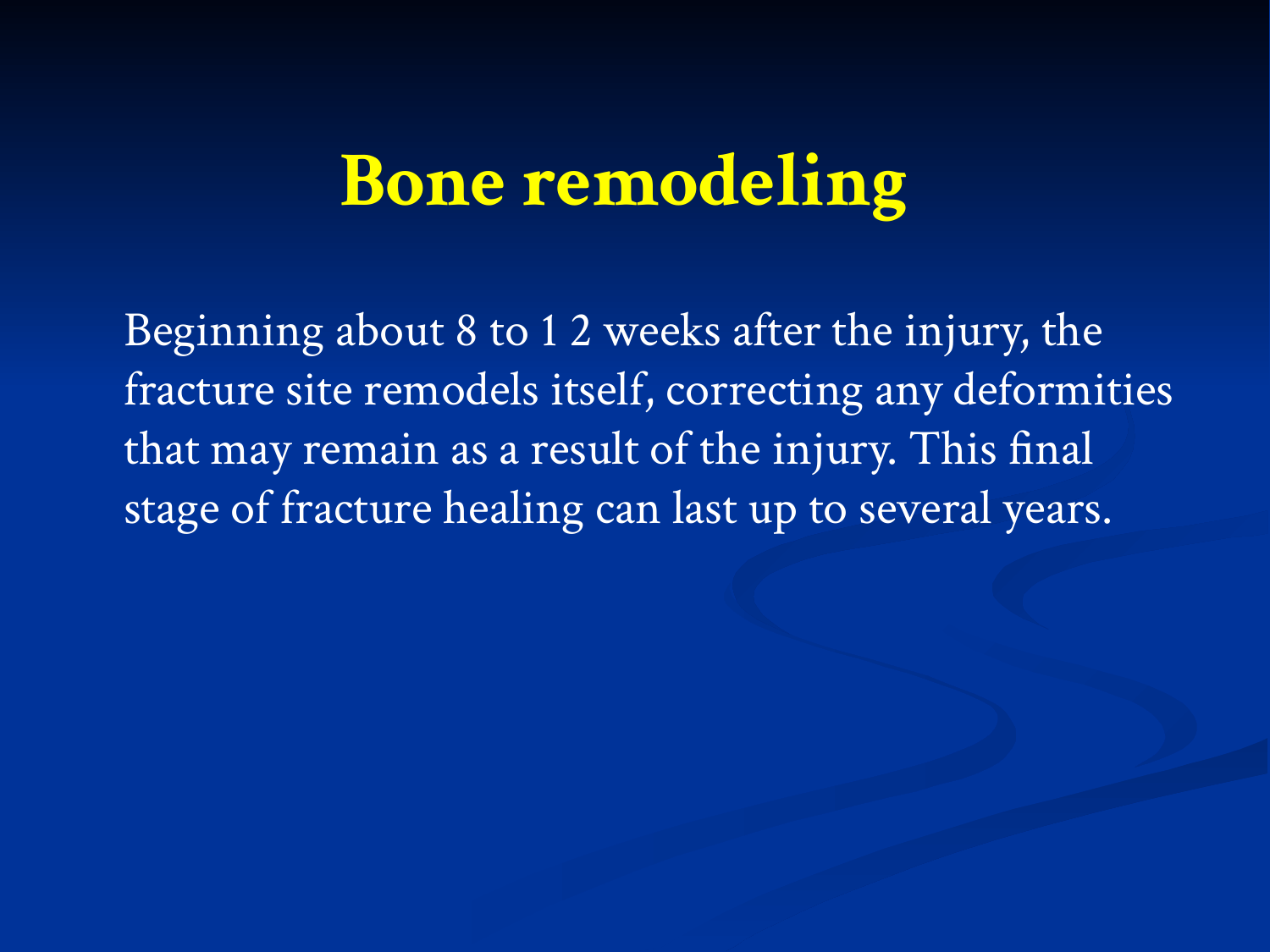

# Bone remodeling
 
Beginning about 8 to 1 2 weeks after the injury, the fracture site remodels itself, correcting any deformities that may remain as a result of the injury. This final stage of fracture healing can last up to several years.